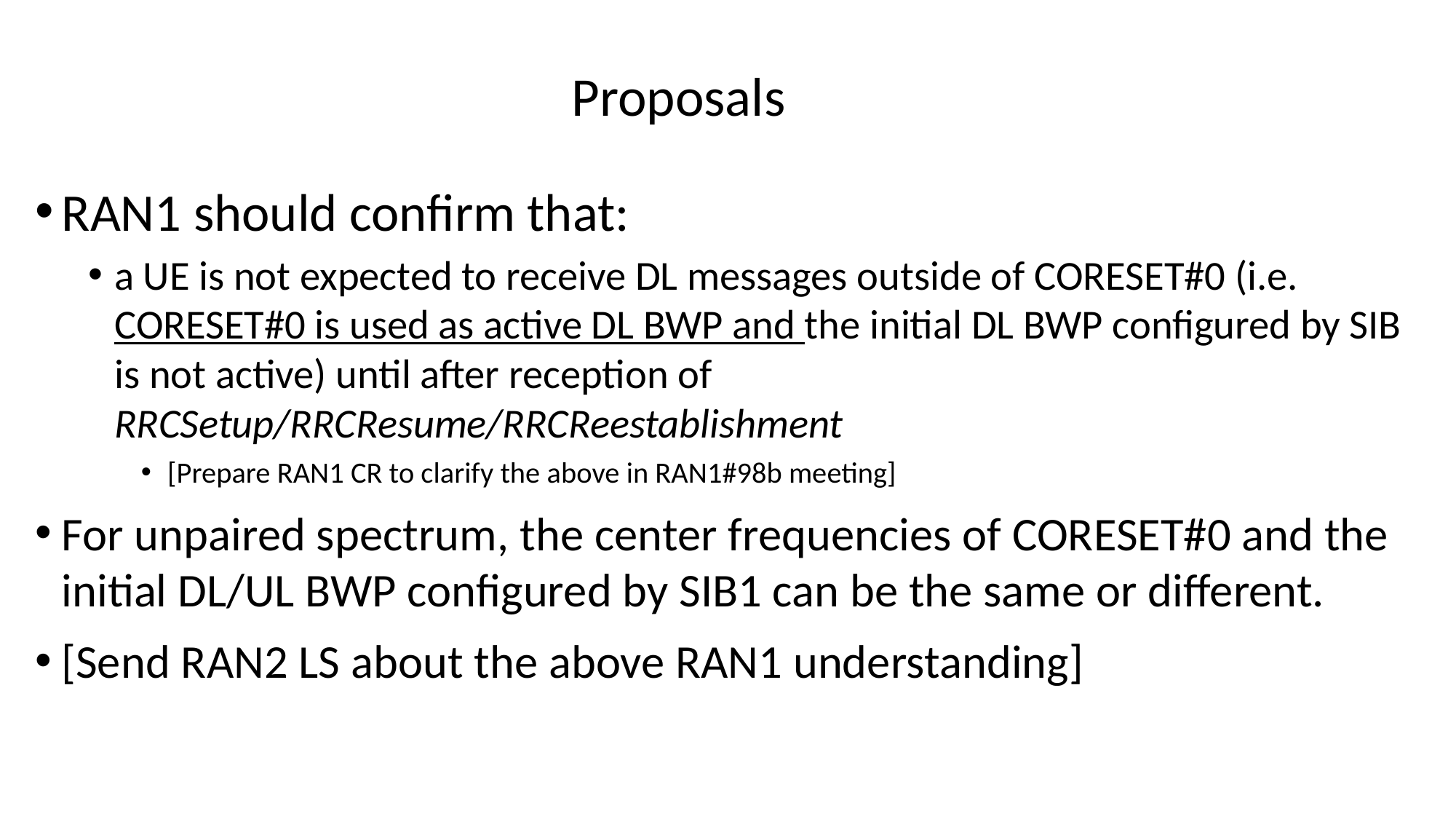

Proposals
RAN1 should confirm that:
a UE is not expected to receive DL messages outside of CORESET#0 (i.e. CORESET#0 is used as active DL BWP and the initial DL BWP configured by SIB is not active) until after reception of RRCSetup/RRCResume/RRCReestablishment
[Prepare RAN1 CR to clarify the above in RAN1#98b meeting]
For unpaired spectrum, the center frequencies of CORESET#0 and the initial DL/UL BWP configured by SIB1 can be the same or different.
[Send RAN2 LS about the above RAN1 understanding]